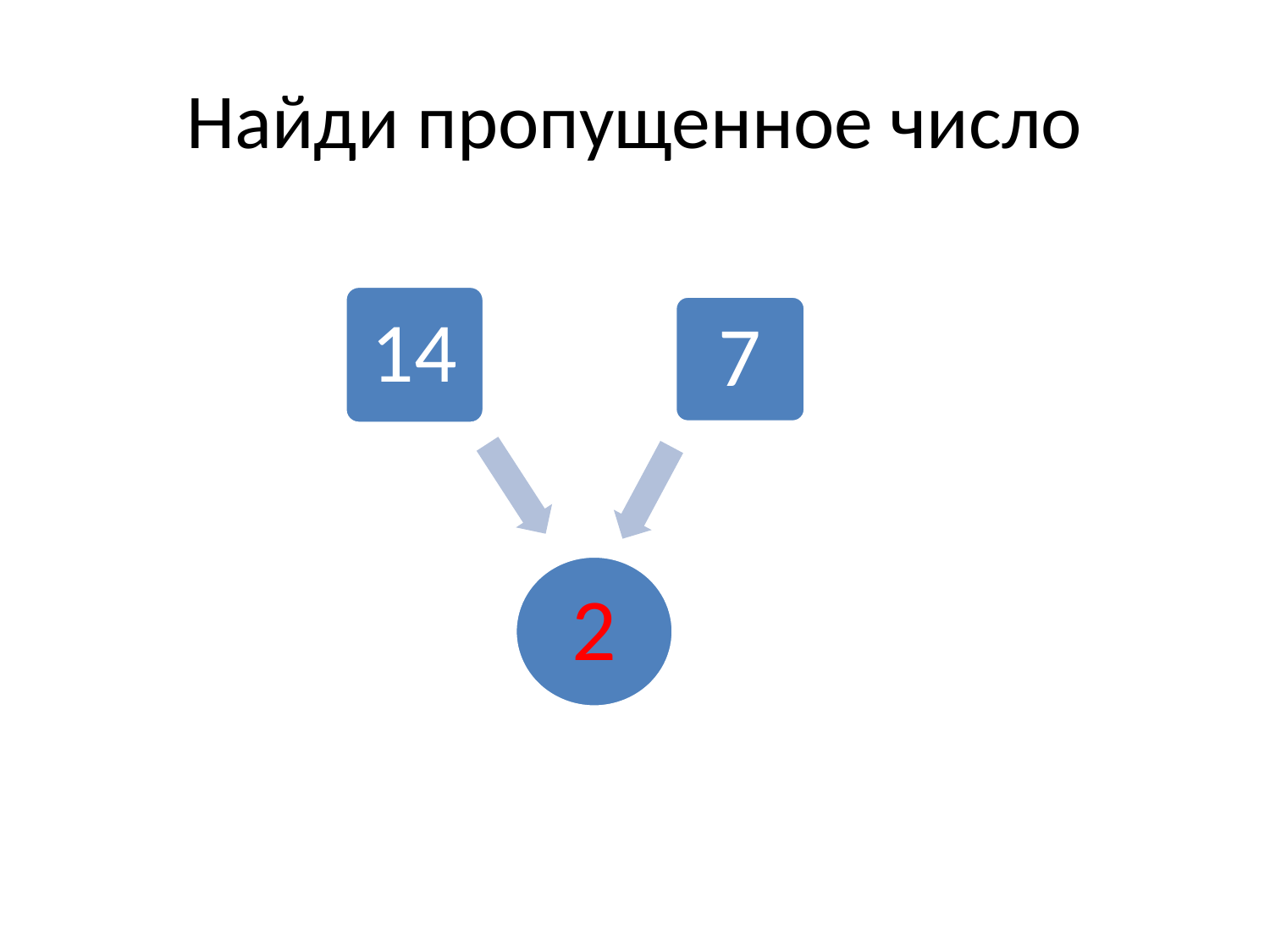

# Найди пропущенное число
2
14
7